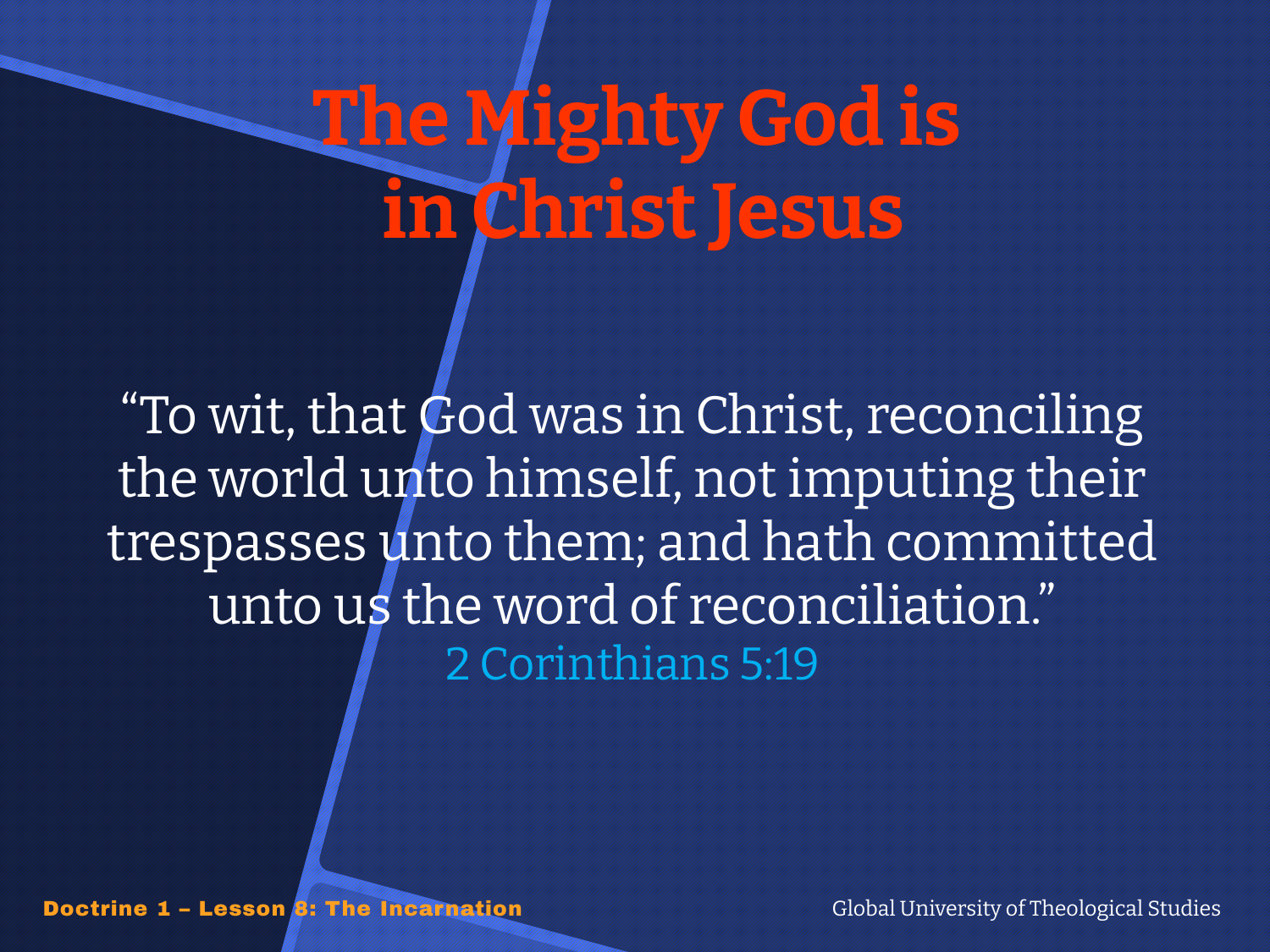

The Mighty God is
in Christ Jesus
“To wit, that God was in Christ, reconciling the world unto himself, not imputing their trespasses unto them; and hath committed unto us the word of reconciliation.”
2 Corinthians 5:19
Doctrine 1 – Lesson 8: The Incarnation                                       Global University of Theological Studies